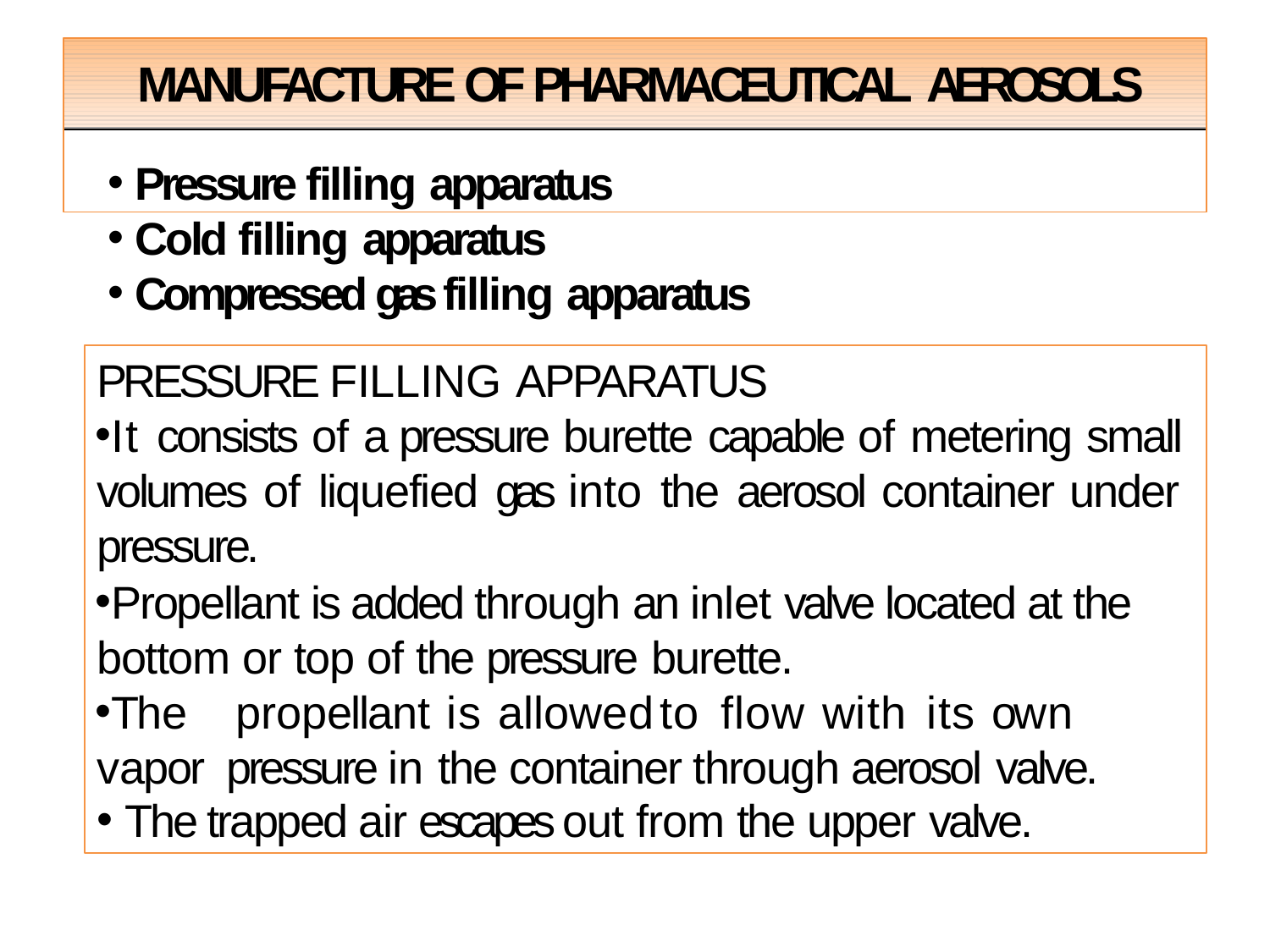

# MANUFACTURE OF PHARMACEUTICAL AEROSOLS
Pressure filling apparatus
Cold filling apparatus
Compressed gas filling apparatus
PRESSURE FILLING APPARATUS
It consists of a pressure burette capable of metering small  volumes of liquefied gas into the aerosol container under  pressure.
Propellant is added through an inlet valve located at the  bottom or top of the pressure burette.
The	propellant	is	allowed	to	flow	with	its	own	vapor  pressure in the container through aerosol valve.
The trapped air escapes out from the upper valve.